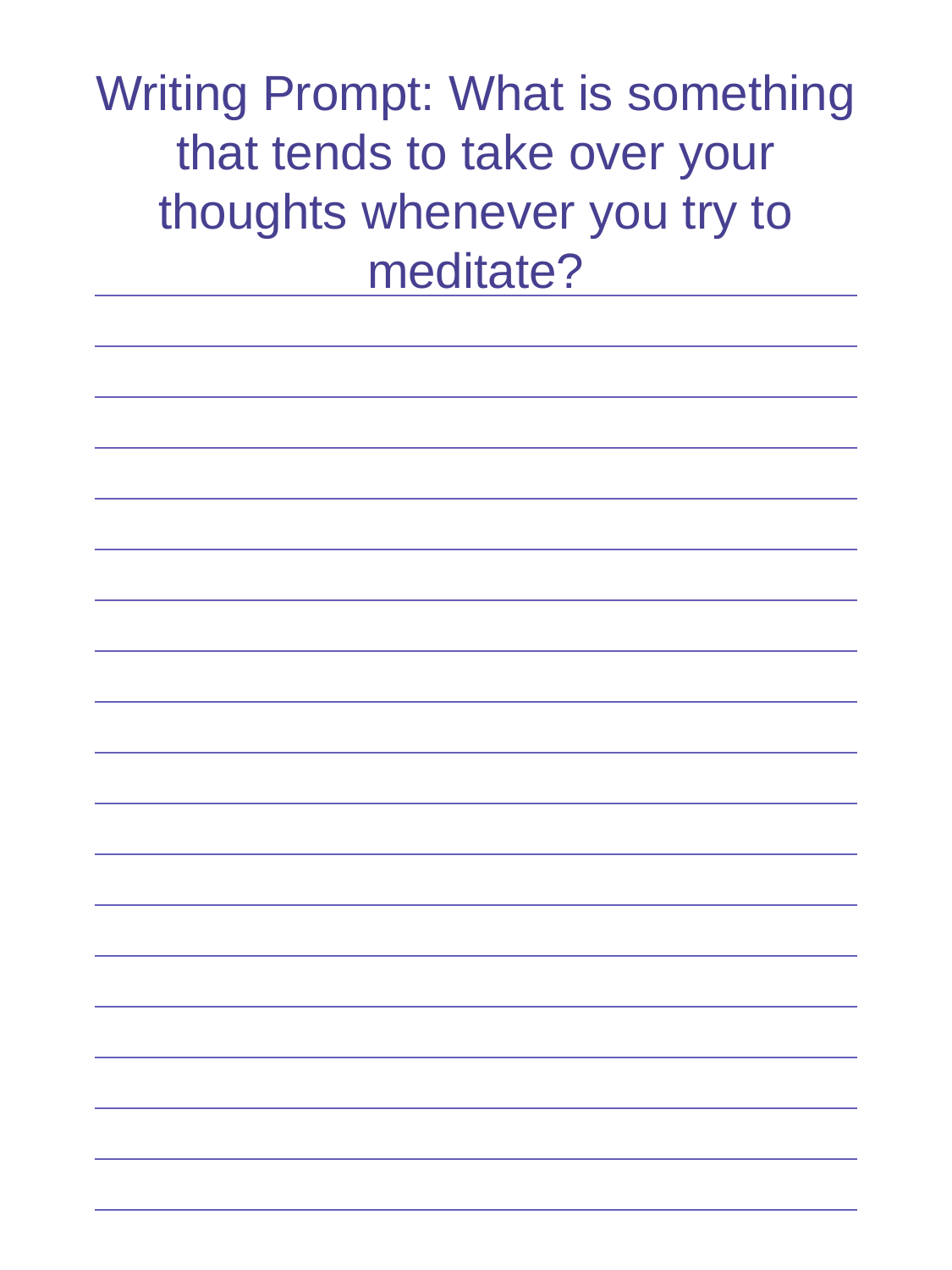

Writing Prompt: What is something that tends to take over your thoughts whenever you try to meditate?
|  |
| --- |
|  |
|  |
|  |
|  |
|  |
|  |
|  |
|  |
|  |
|  |
|  |
|  |
|  |
|  |
|  |
|  |
|  |